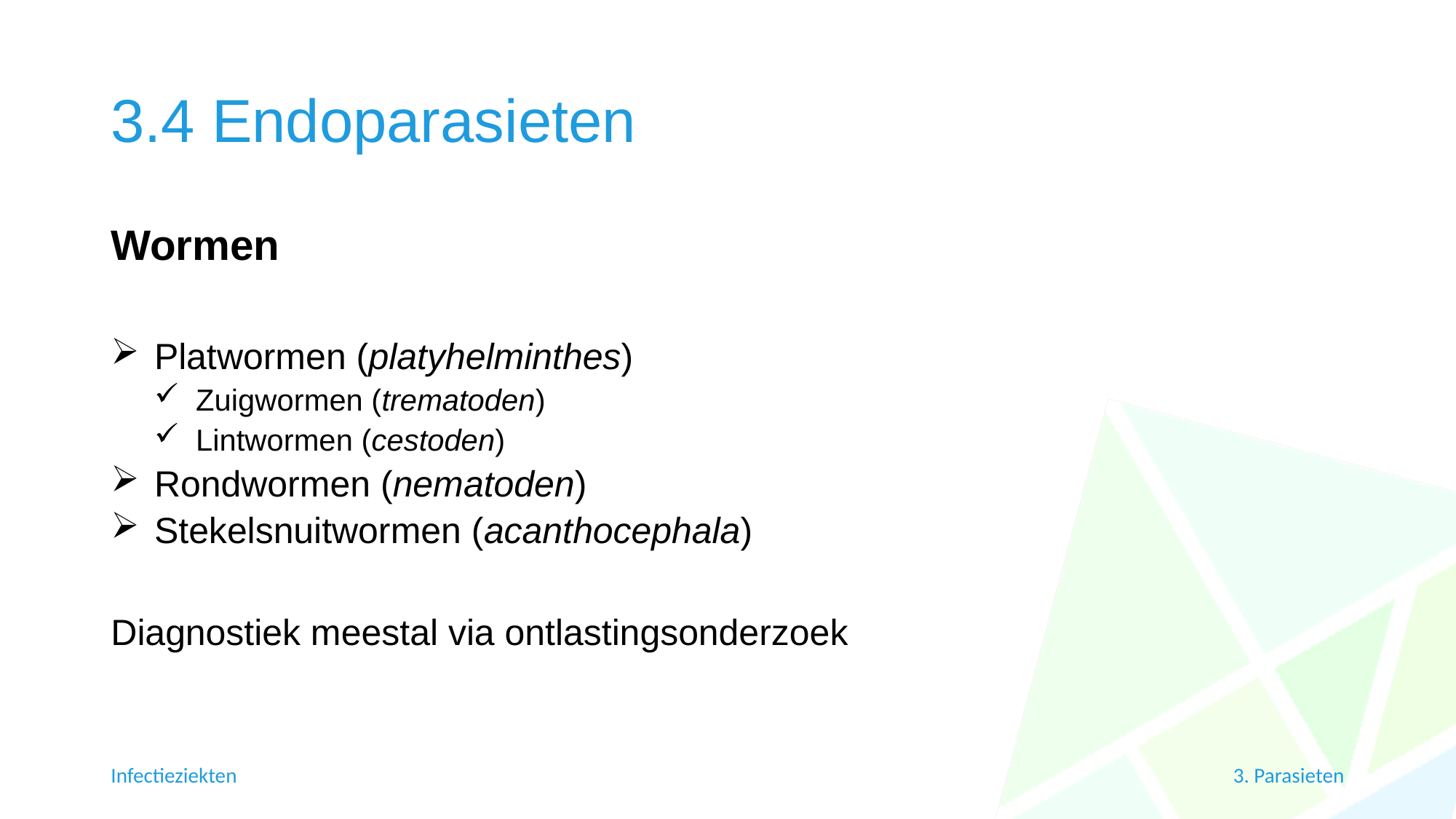

# 3.4 Endoparasieten
Wormen

Platwormen (platyhelminthes)
Zuigwormen (trematoden)
Lintwormen (cestoden)
Rondwormen (nematoden)
Stekelsnuitwormen (acanthocephala)

Diagnostiek meestal via ontlastingsonderzoek
Infectieziekten
3. Parasieten